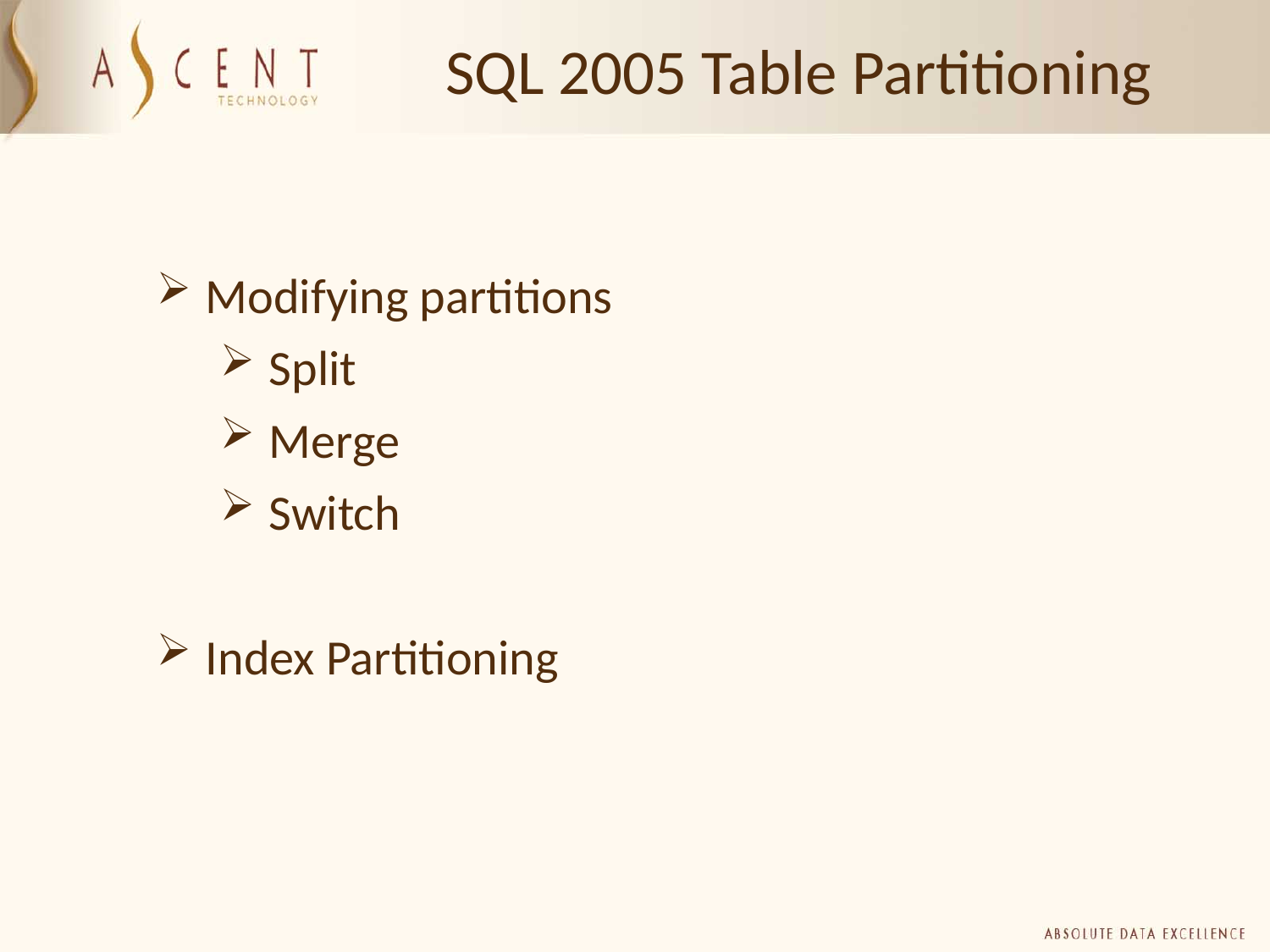

SQL 2005 Table Partitioning
Modifying partitions
Split
Merge
Switch

Index Partitioning